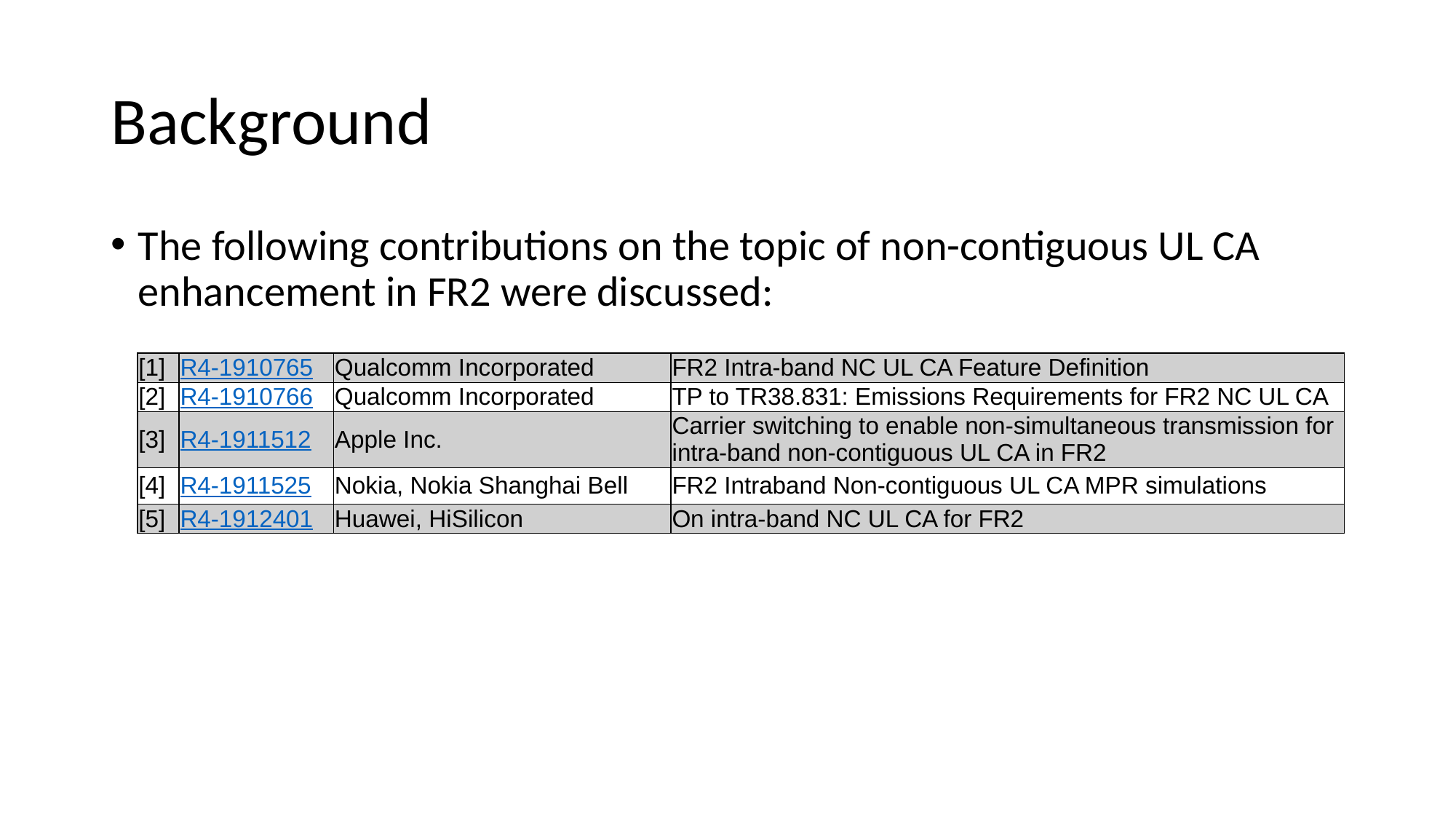

# Background
The following contributions on the topic of non-contiguous UL CA enhancement in FR2 were discussed:
| [1] | R4-1910765 | Qualcomm Incorporated | FR2 Intra-band NC UL CA Feature Definition |
| --- | --- | --- | --- |
| [2] | R4-1910766 | Qualcomm Incorporated | TP to TR38.831: Emissions Requirements for FR2 NC UL CA |
| [3] | R4-1911512 | Apple Inc. | Carrier switching to enable non-simultaneous transmission for intra-band non-contiguous UL CA in FR2 |
| [4] | R4-1911525 | Nokia, Nokia Shanghai Bell | FR2 Intraband Non-contiguous UL CA MPR simulations |
| [5] | R4-1912401 | Huawei, HiSilicon | On intra-band NC UL CA for FR2 |